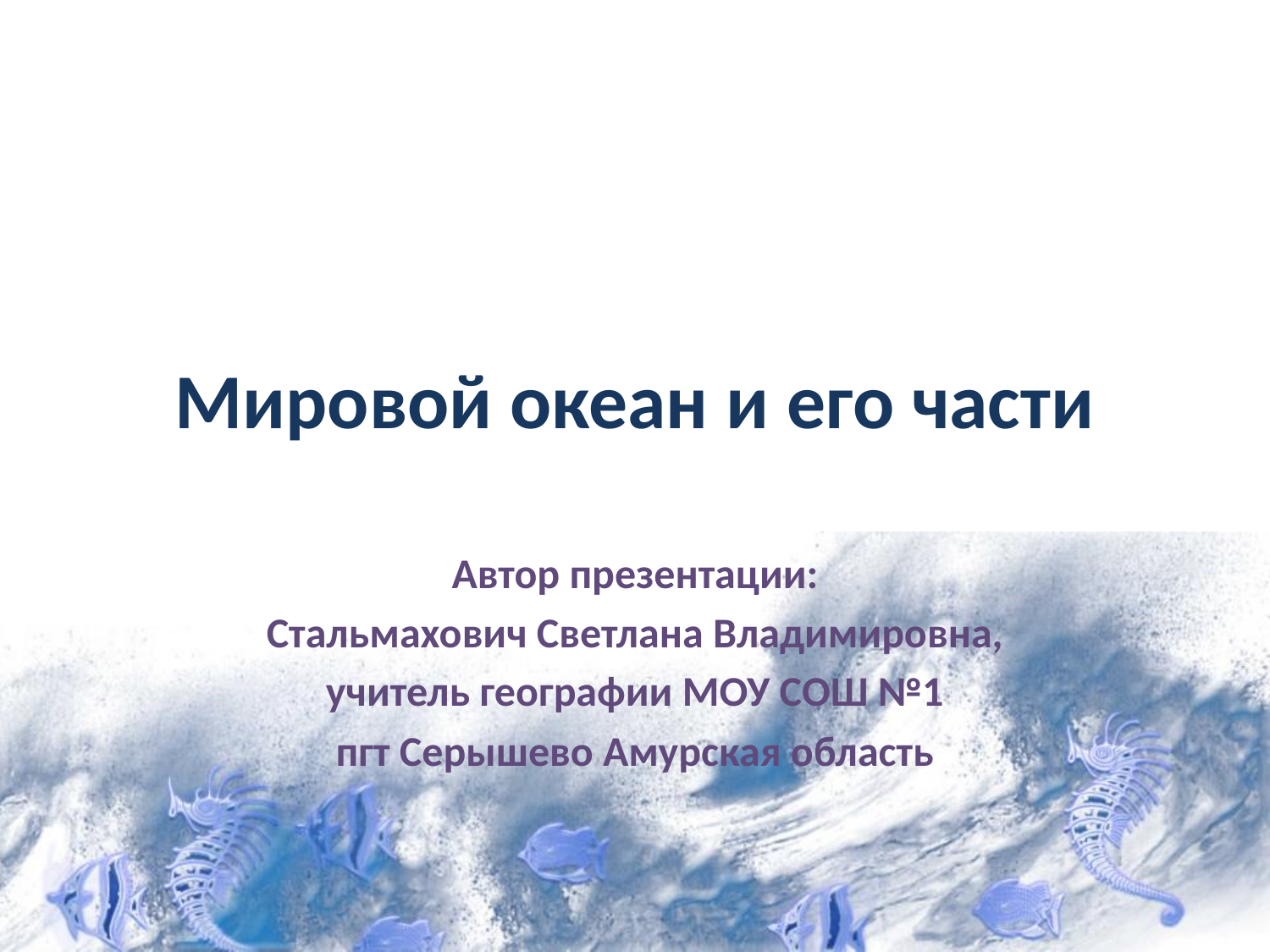

# Мировой океан и его части
Автор презентации:
Стальмахович Светлана Владимировна,
учитель географии МОУ СОШ №1
пгт Серышево Амурская область